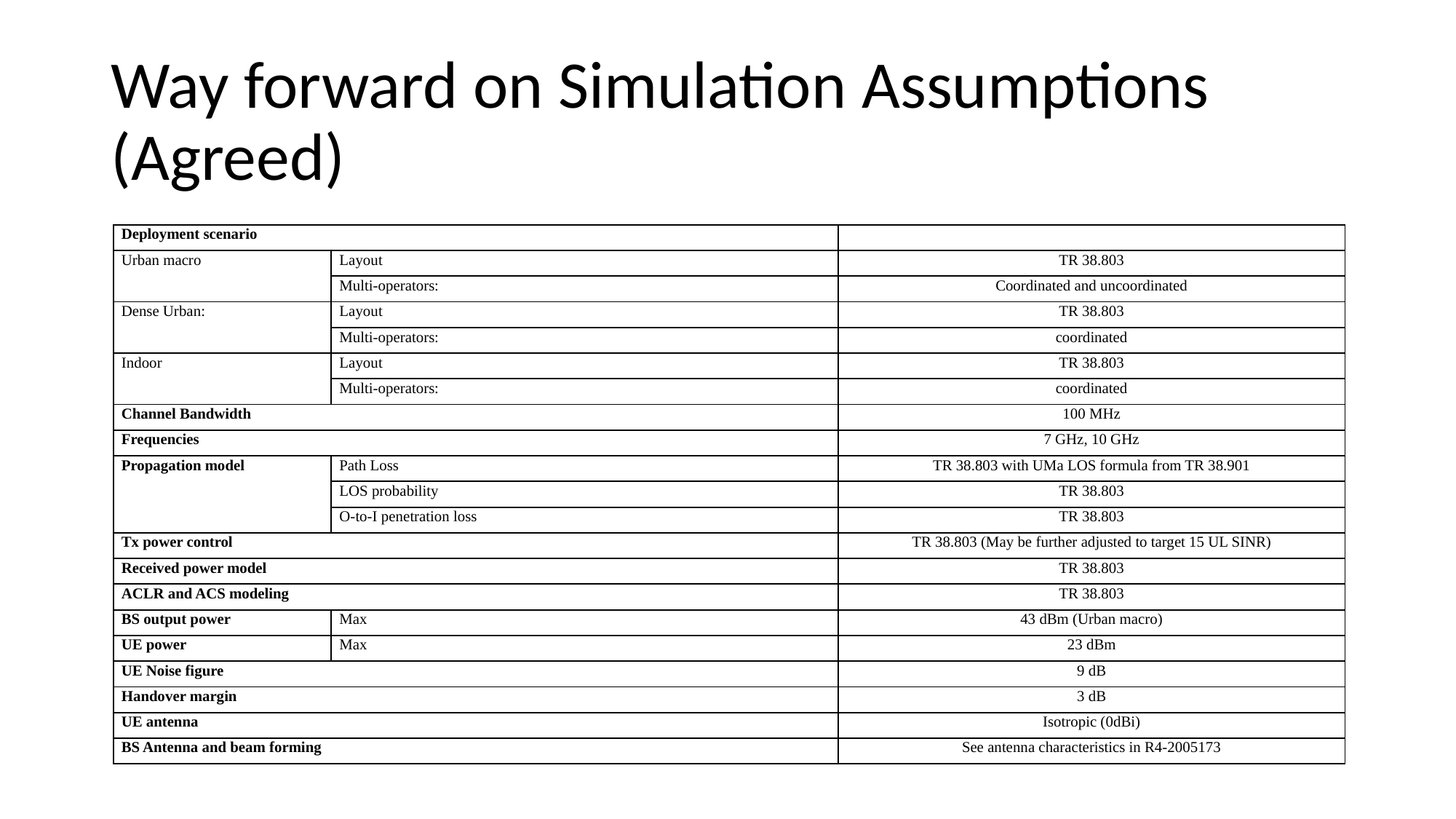

# Way forward on Simulation Assumptions (Agreed)
| Deployment scenario |  |  |
| --- | --- | --- |
| Urban macro | Layout | TR 38.803 |
|  | Multi-operators: | Coordinated and uncoordinated |
| Dense Urban: | Layout | TR 38.803 |
|  | Multi-operators: | coordinated |
| Indoor | Layout | TR 38.803 |
|  | Multi-operators: | coordinated |
| Channel Bandwidth |  | 100 MHz |
| Frequencies |  | 7 GHz, 10 GHz |
| Propagation model | Path Loss | TR 38.803 with UMa LOS formula from TR 38.901 |
|  | LOS probability | TR 38.803 |
|  | O-to-I penetration loss | TR 38.803 |
| Tx power control |  | TR 38.803 (May be further adjusted to target 15 UL SINR) |
| Received power model |  | TR 38.803 |
| ACLR and ACS modeling |  | TR 38.803 |
| BS output power | Max | 43 dBm (Urban macro) |
| UE power | Max | 23 dBm |
| UE Noise figure |  | 9 dB |
| Handover margin |  | 3 dB |
| UE antenna |  | Isotropic (0dBi) |
| BS Antenna and beam forming |  | See antenna characteristics in R4-2005173 |